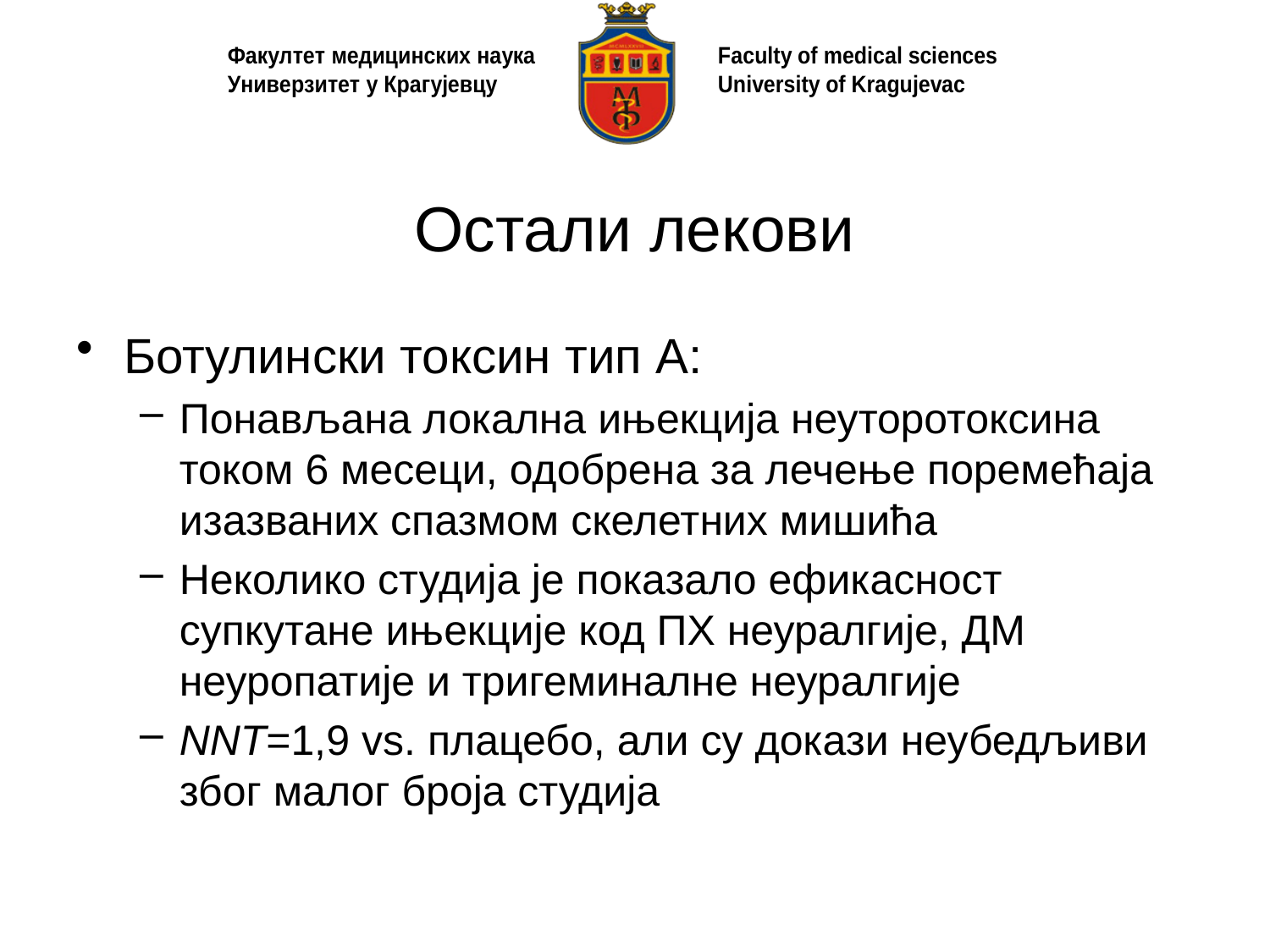

# Остали лекови
Ботулински токсин тип А:
Понављана локална ињекција неуторотоксина током 6 месеци, одобрена за лечење поремећаја изазваних спазмом скелетних мишића
Неколико студија је показало ефикасност супкутане ињекције код ПХ неуралгије, ДМ неуропатије и тригеминалне неуралгије
NNT=1,9 vs. плацебо, али су докази неубедљиви због малог броја студија